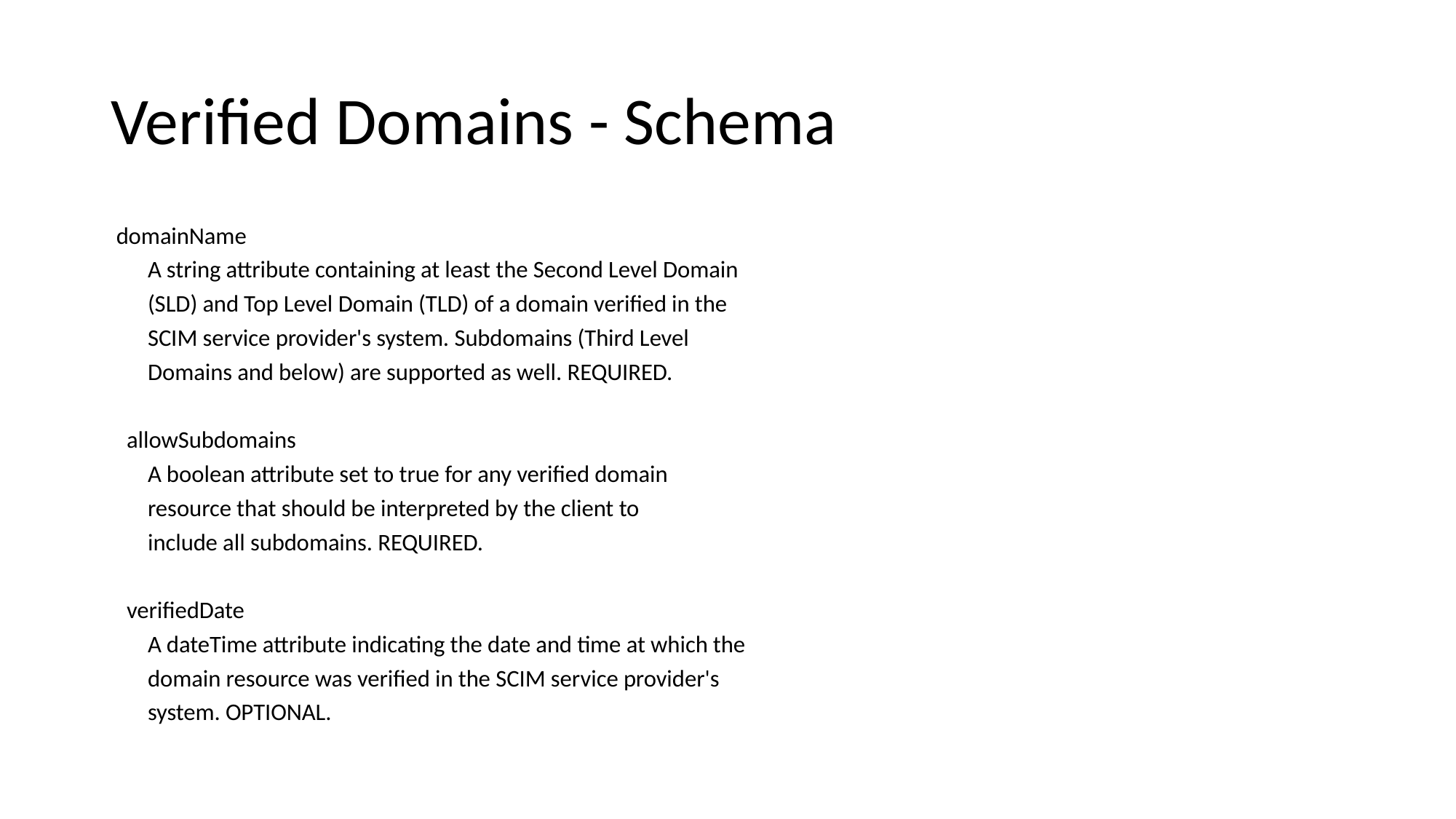

# Verified Domains - Schema
 domainName
       A string attribute containing at least the Second Level Domain
       (SLD) and Top Level Domain (TLD) of a domain verified in the
       SCIM service provider's system. Subdomains (Third Level
       Domains and below) are supported as well. REQUIRED.

   allowSubdomains
       A boolean attribute set to true for any verified domain
       resource that should be interpreted by the client to
       include all subdomains. REQUIRED.

   verifiedDate
       A dateTime attribute indicating the date and time at which the
       domain resource was verified in the SCIM service provider's
       system. OPTIONAL.